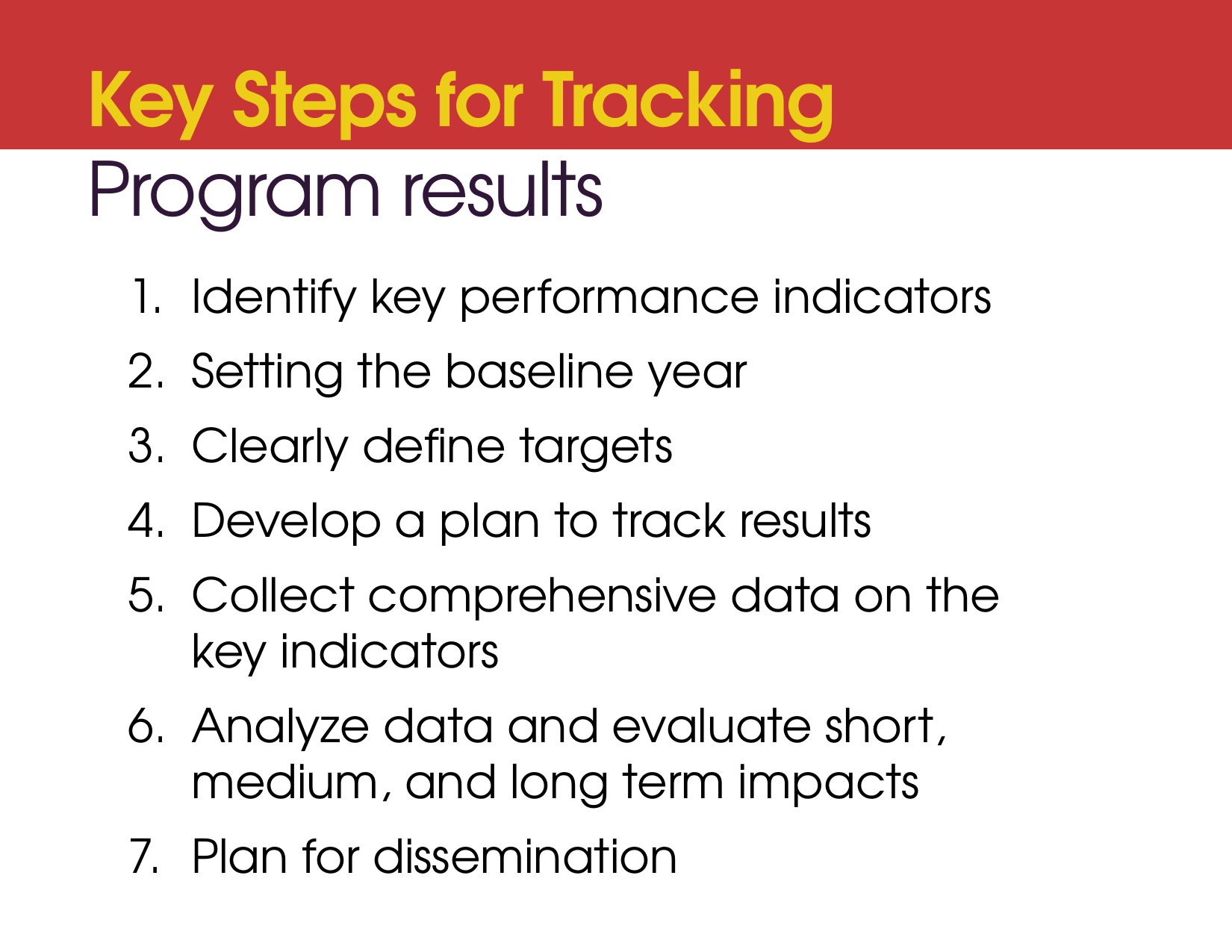

# Key Steps for Tracking Program results
Identify key performance indicators
Setting the baseline year
Clearly define targets
Develop a plan to track results
Collect comprehensive data on the
key indicators
Analyze data and evaluate short, medium, and long term impacts
Plan for dissemination